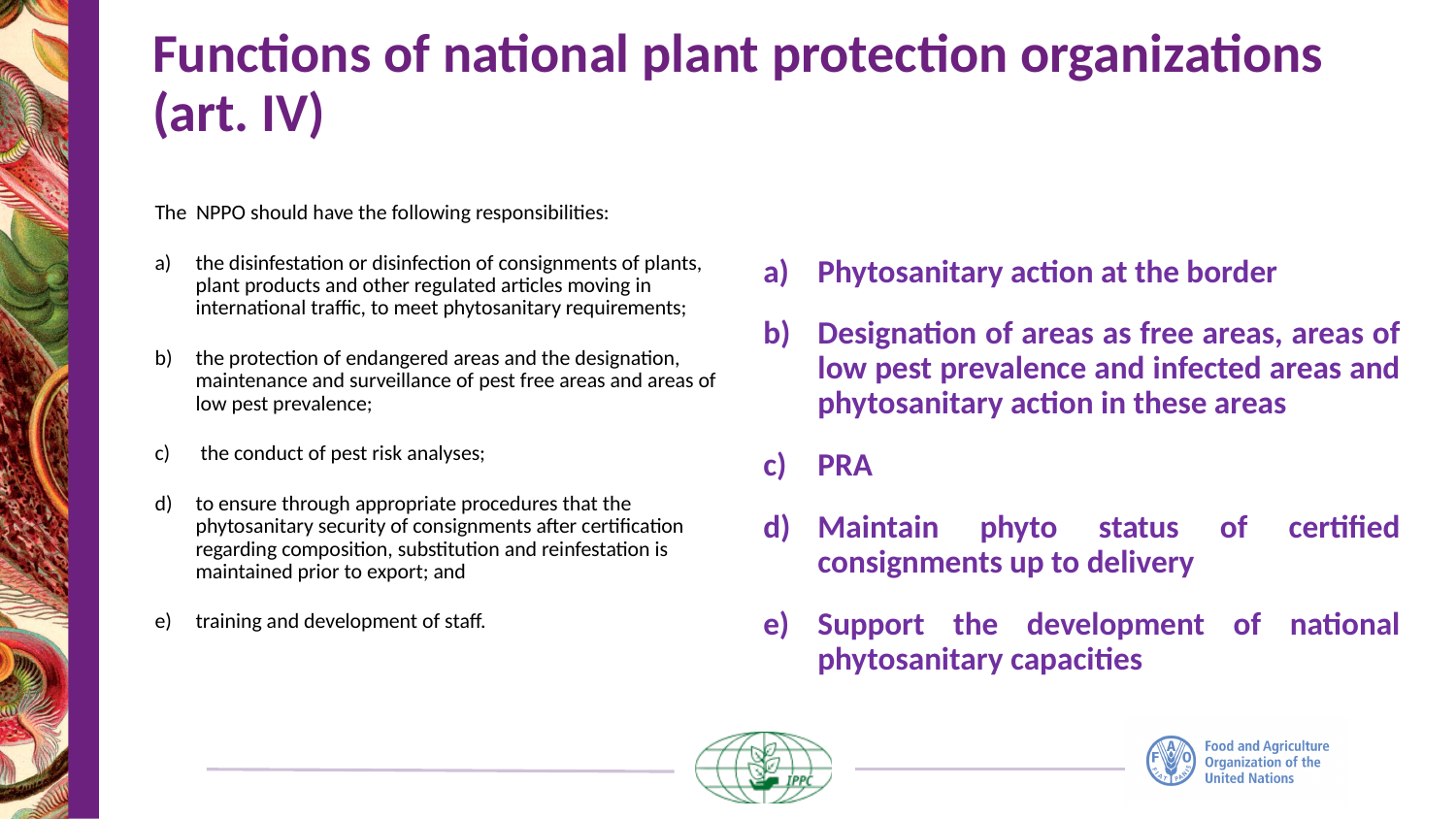

# Functions of national plant protection organizations (art. IV)

Phytosanitary action at the border
Designation of areas as free areas, areas of low pest prevalence and infected areas and phytosanitary action in these areas
PRA
Maintain phyto status of certified consignments up to delivery
Support the development of national phytosanitary capacities

The  NPPO should have the following responsibilities:
the disinfestation or disinfection of consignments of plants, plant products and other regulated articles moving in international traffic, to meet phytosanitary requirements;
the protection of endangered areas and the designation, maintenance and surveillance of pest free areas and areas of low pest prevalence;
 the conduct of pest risk analyses;
to ensure through appropriate procedures that the phytosanitary security of consignments after certification regarding composition, substitution and reinfestation is maintained prior to export; and
training and development of staff.